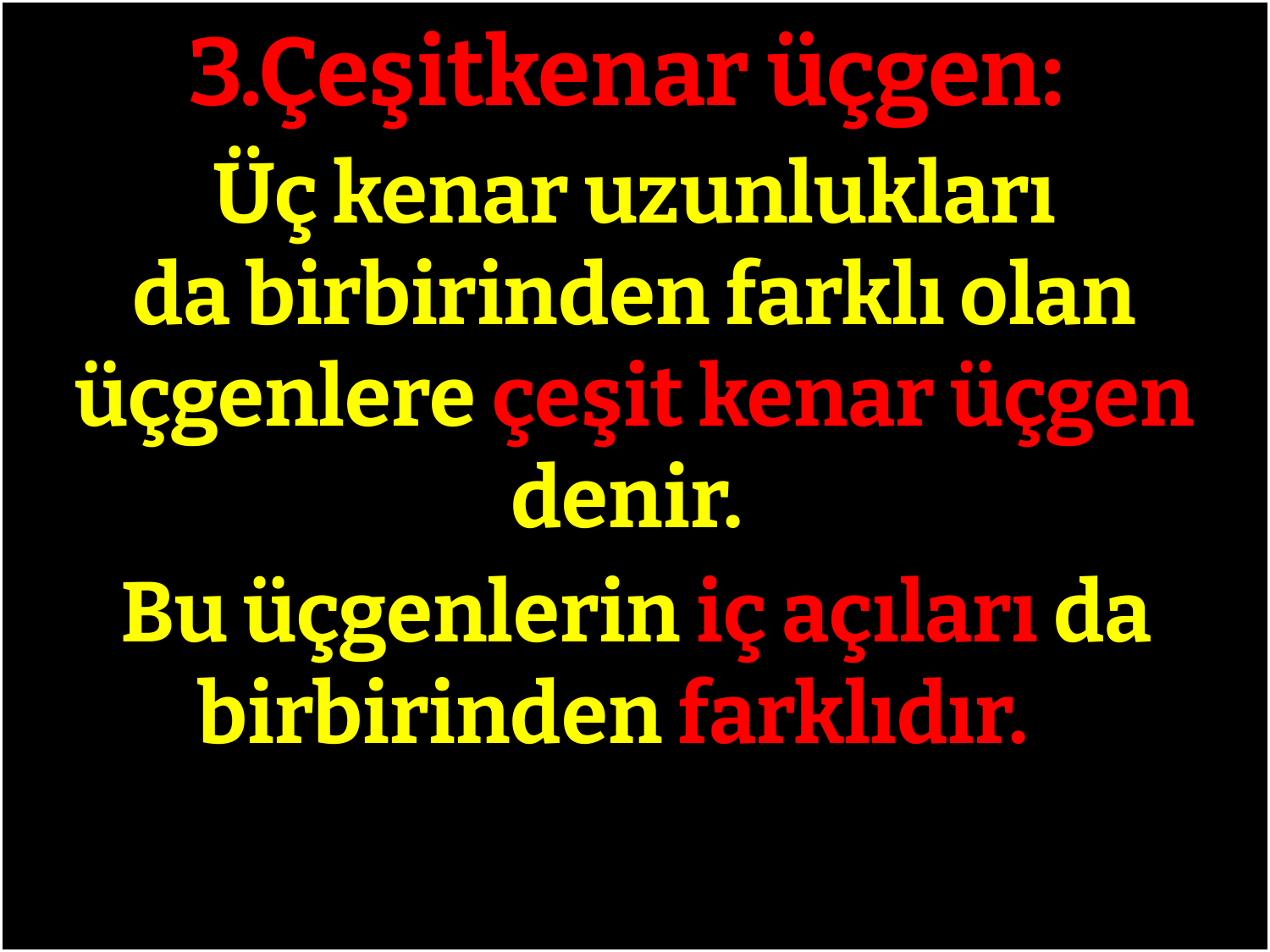

3.Çeşitkenar üçgen:
Üç kenar uzunlukları
da birbirinden farklı olan üçgenlere çeşit kenar üçgen denir.
#
Bu üçgenlerin iç açıları da birbirinden farklıdır.